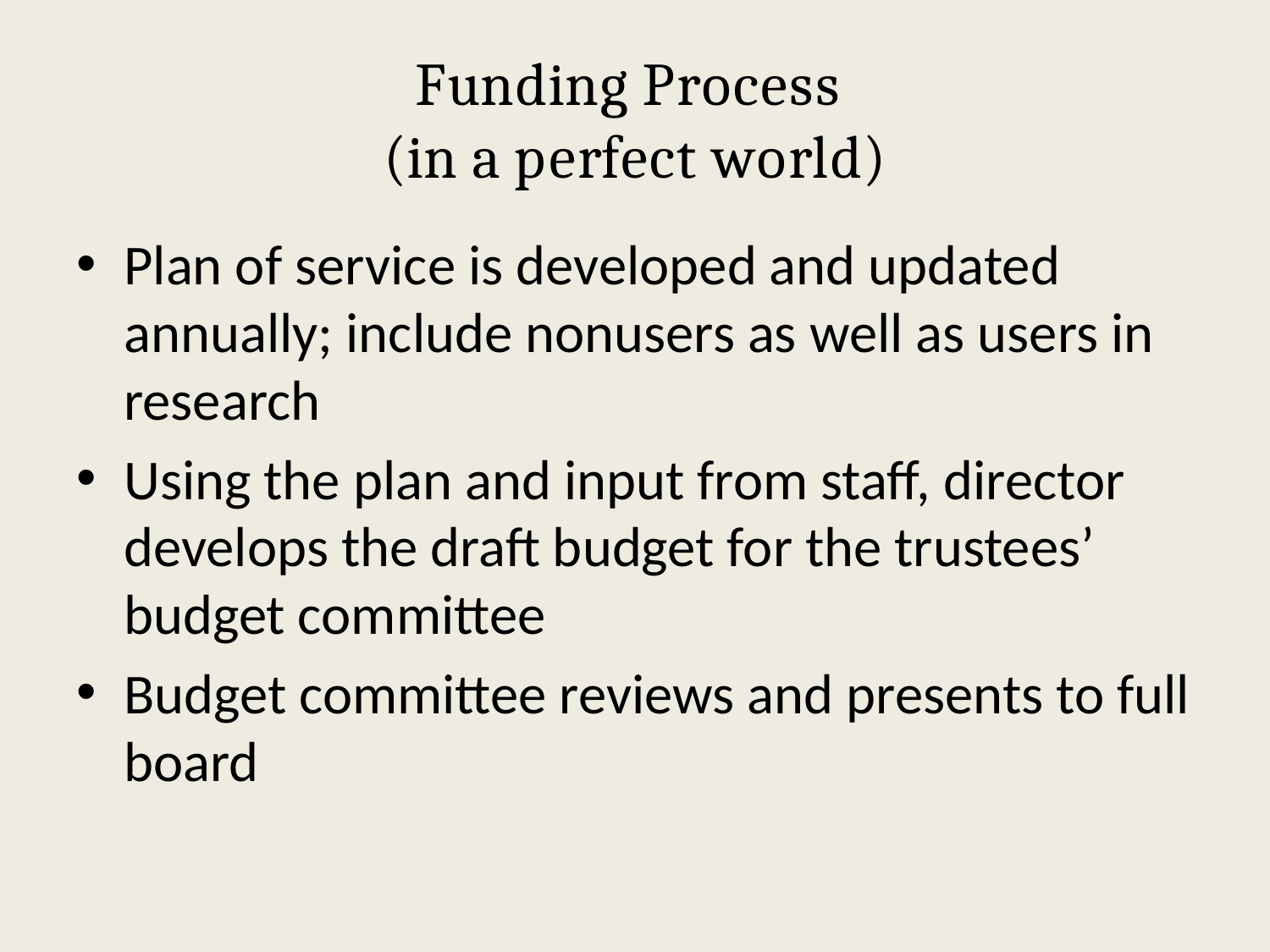

# Funding Process (in a perfect world)
Plan of service is developed and updated annually; include nonusers as well as users in research
Using the plan and input from staff, director develops the draft budget for the trustees’ budget committee
Budget committee reviews and presents to full board